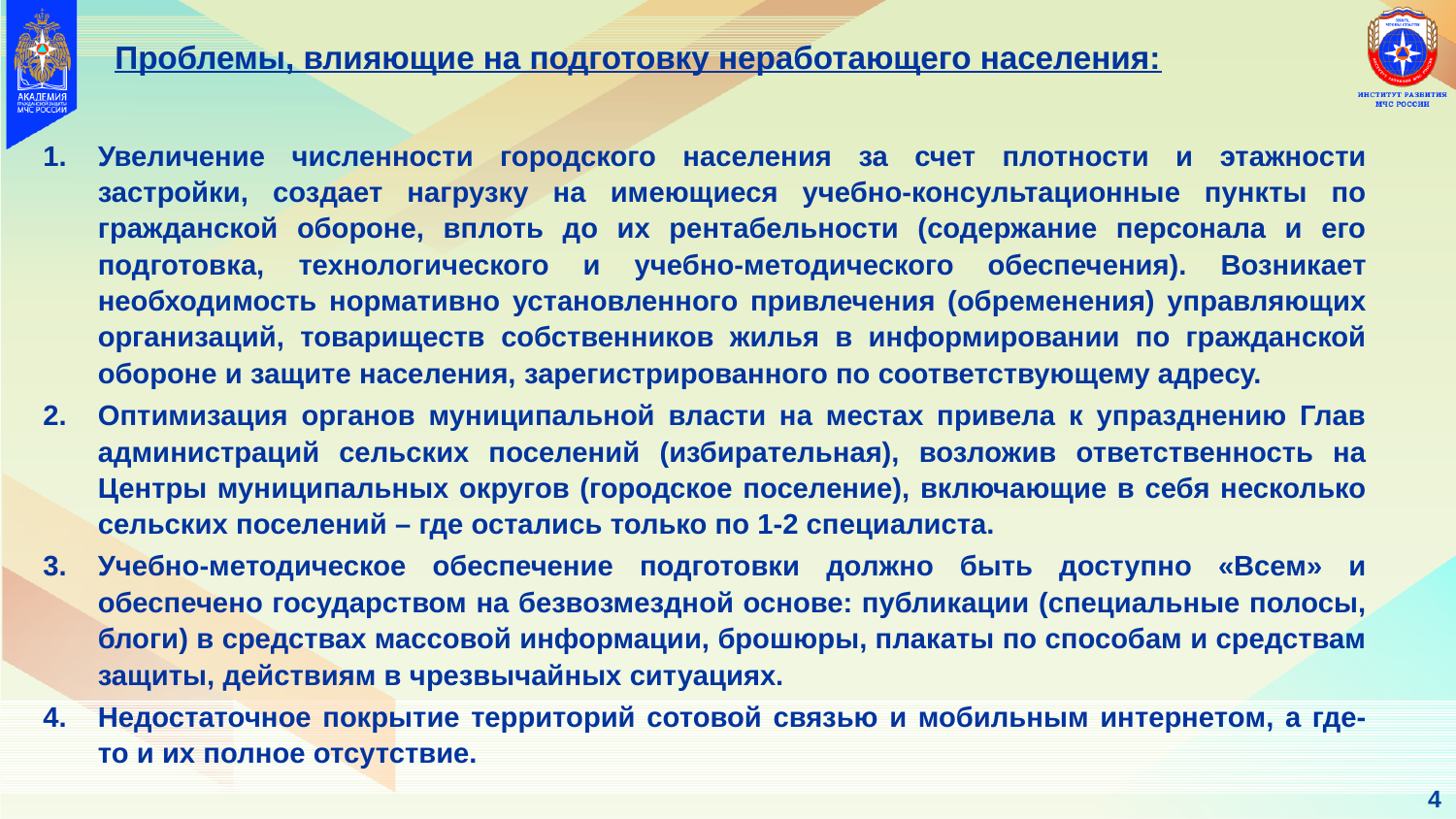

Проблемы, влияющие на подготовку неработающего населения:

Увеличение численности городского населения за счет плотности и этажности застройки, создает нагрузку на имеющиеся учебно-консультационные пункты по гражданской обороне, вплоть до их рентабельности (содержание персонала и его подготовка, технологического и учебно-методического обеспечения). Возникает необходимость нормативно установленного привлечения (обременения) управляющих организаций, товариществ собственников жилья в информировании по гражданской обороне и защите населения, зарегистрированного по соответствующему адресу.
Оптимизация органов муниципальной власти на местах привела к упразднению Глав администраций сельских поселений (избирательная), возложив ответственность на Центры муниципальных округов (городское поселение), включающие в себя несколько сельских поселений – где остались только по 1-2 специалиста.
Учебно-методическое обеспечение подготовки должно быть доступно «Всем» и обеспечено государством на безвозмездной основе: публикации (специальные полосы, блоги) в средствах массовой информации, брошюры, плакаты по способам и средствам защиты, действиям в чрезвычайных ситуациях.
Недостаточное покрытие территорий сотовой связью и мобильным интернетом, а где-то и их полное отсутствие.

4